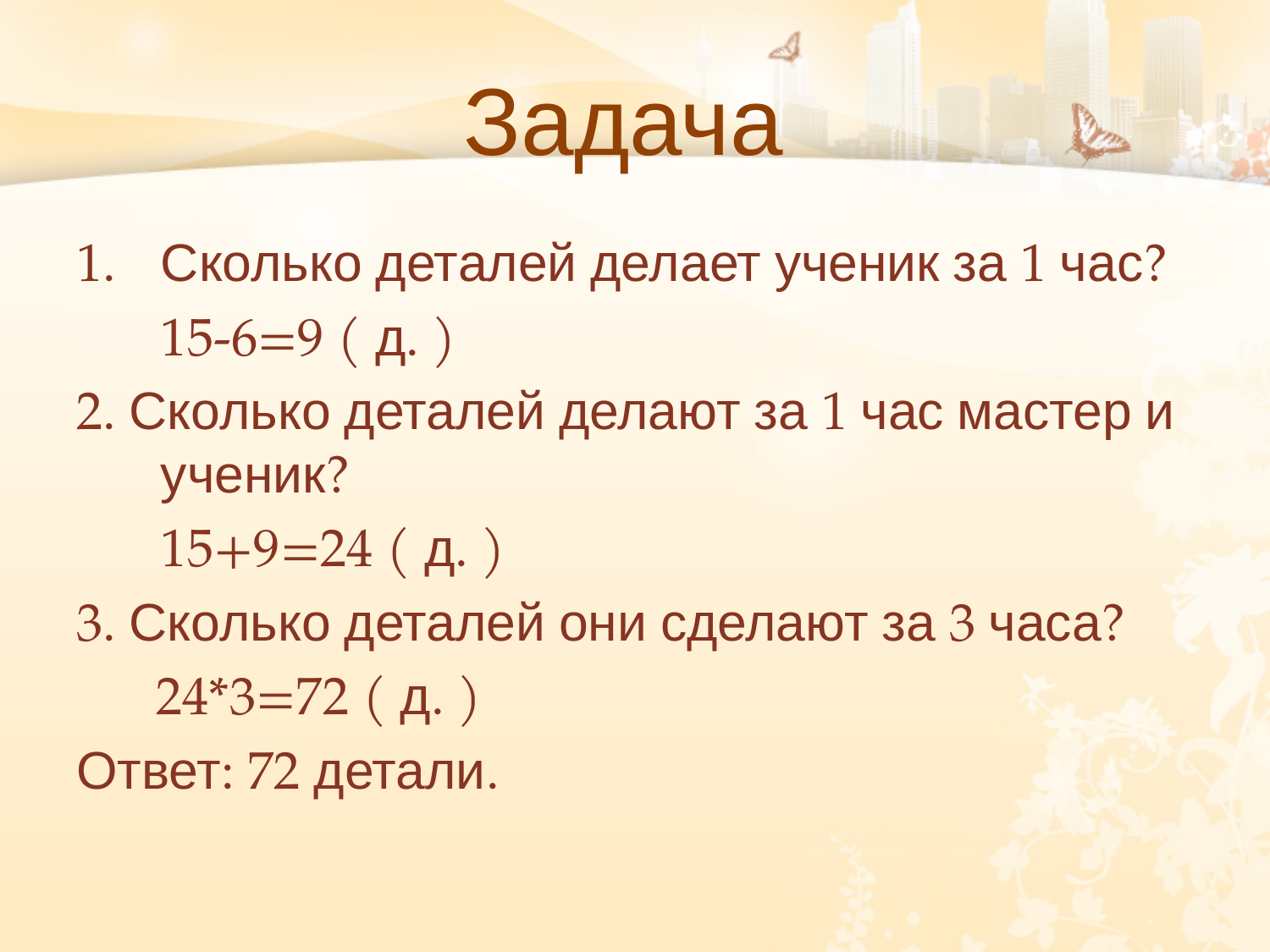

# Задача
Сколько деталей делает ученик за 1 час?
	15-6=9 ( д. )
2. Сколько деталей делают за 1 час мастер и ученик?
	15+9=24 ( д. )
3. Сколько деталей они сделают за 3 часа?
      24*3=72 ( д. )
Ответ: 72 детали.